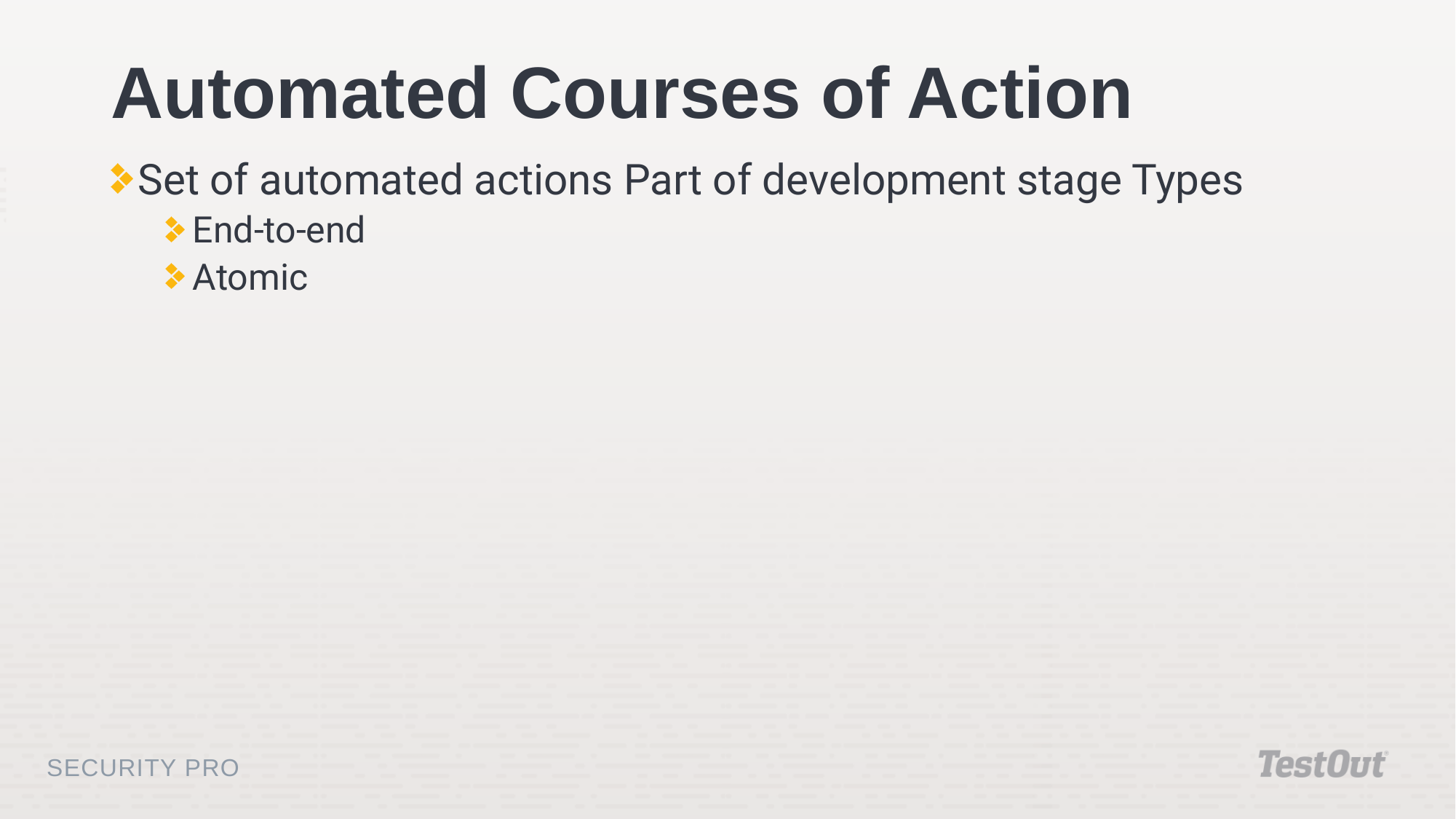

# Automated Courses of Action
Set of automated actions Part of development stage Types
End-to-end
Atomic
Security Pro